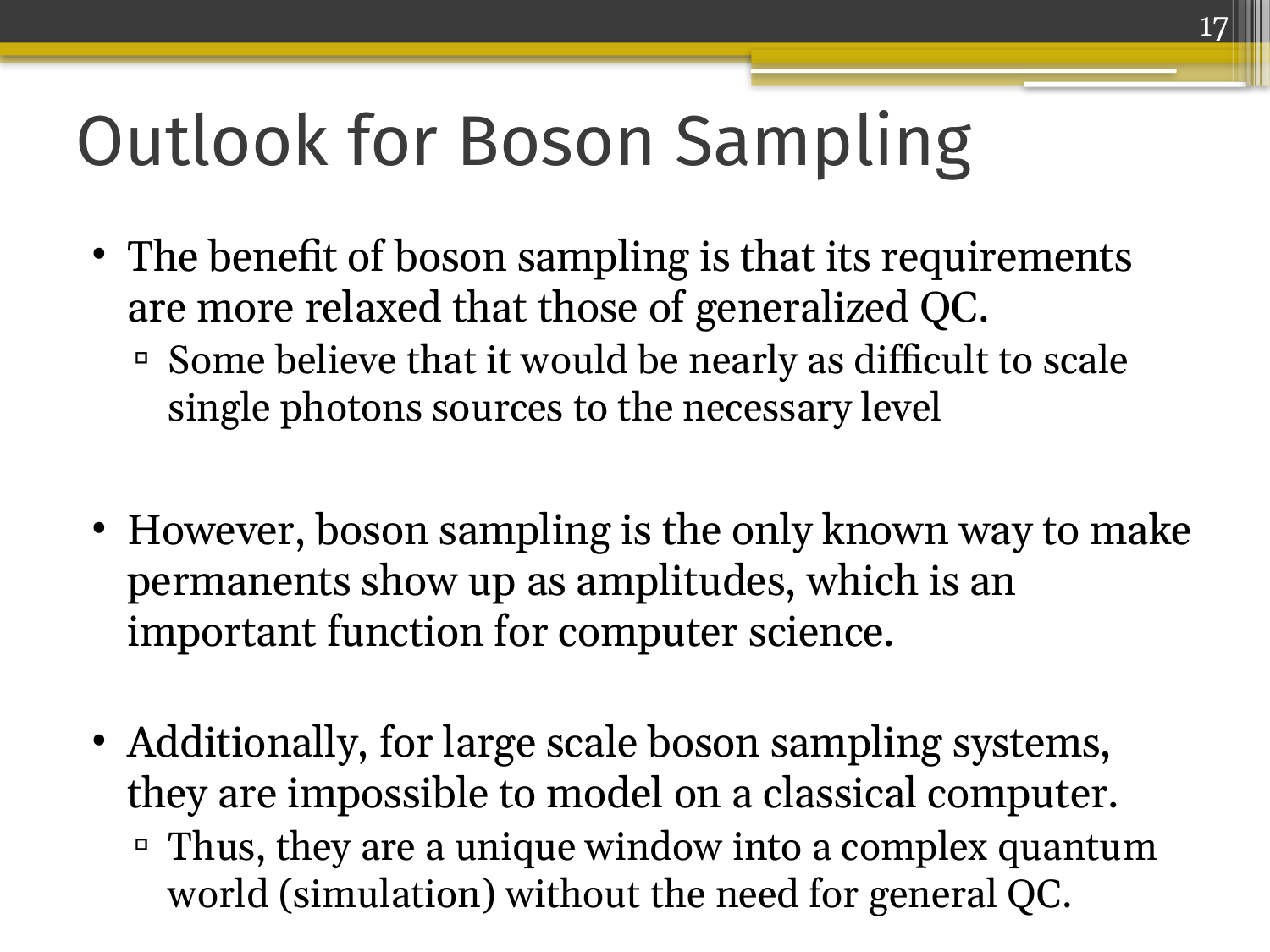

17
# Outlook for Boson Sampling
The benefit of boson sampling is that its requirements are more relaxed that those of generalized QC.
Some believe that it would be nearly as difficult to scale single photons sources to the necessary level

However, boson sampling is the only known way to make permanents show up as amplitudes, which is an important function for computer science.

Additionally, for large scale boson sampling systems, they are impossible to model on a classical computer.
Thus, they are a unique window into a complex quantum world (simulation) without the need for general QC.